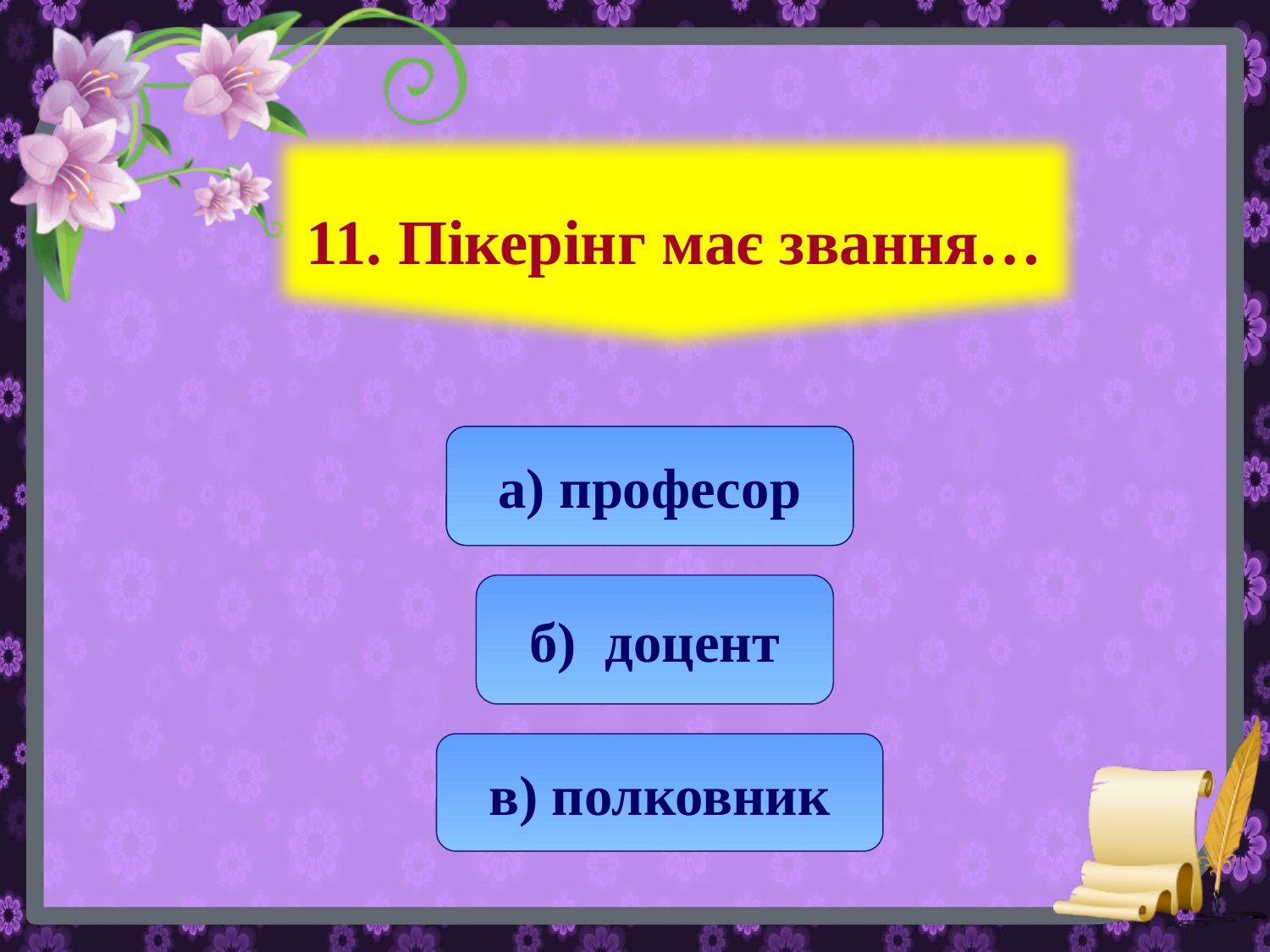

11. Пікерінг має звання…

а) професор
б)  доцент
в) полковник